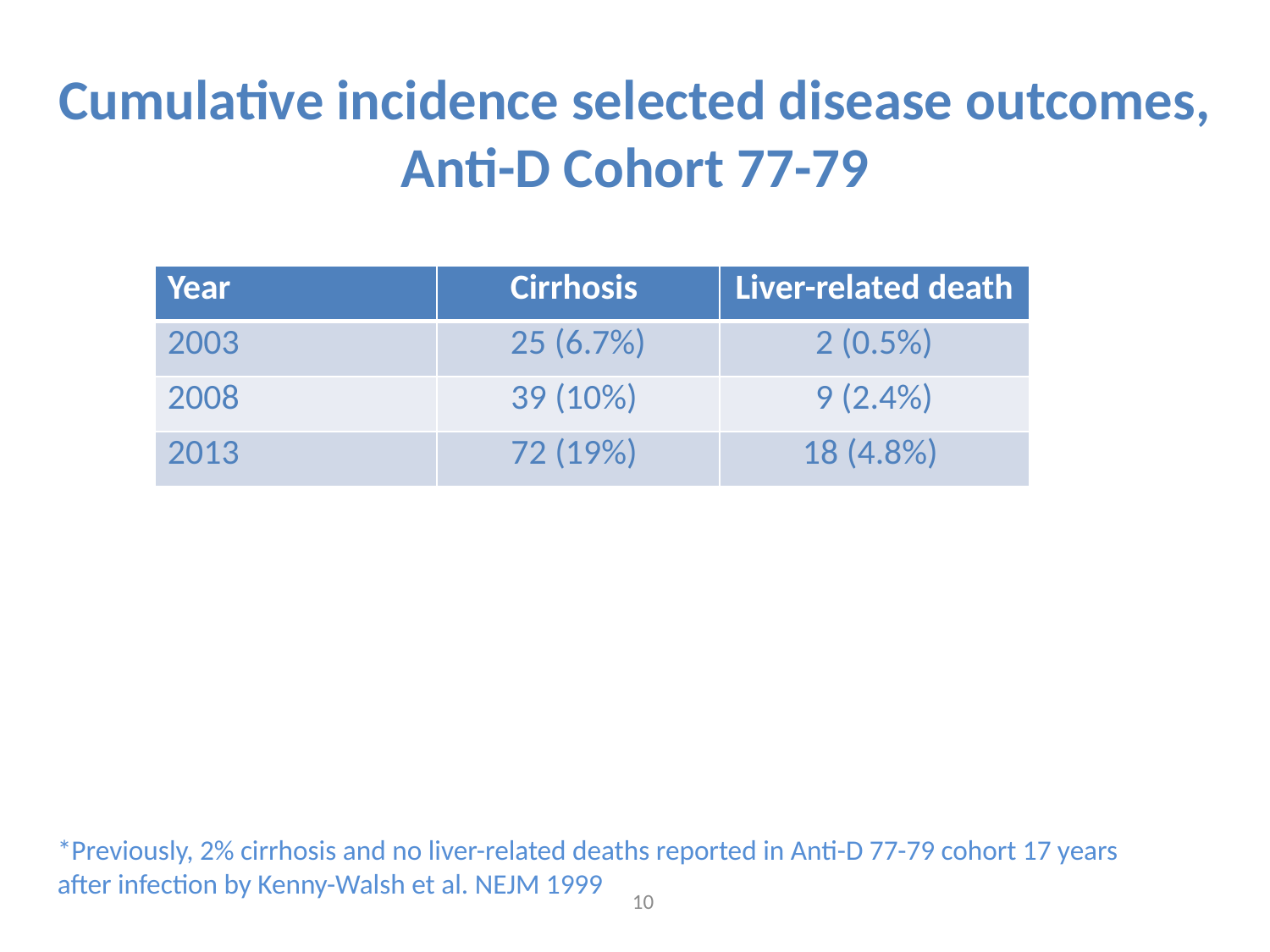

Cumulative incidence selected disease outcomes, Anti-D Cohort 77-79
| Year | Cirrhosis | Liver-related death |
| --- | --- | --- |
| 2003 | 25 (6.7%) | 2 (0.5%) |
| 2008 | 39 (10%) | 9 (2.4%) |
| 2013 | 72 (19%) | 18 (4.8%) |
*Previously, 2% cirrhosis and no liver-related deaths reported in Anti-D 77-79 cohort 17 years after infection by Kenny-Walsh et al. NEJM 1999
10